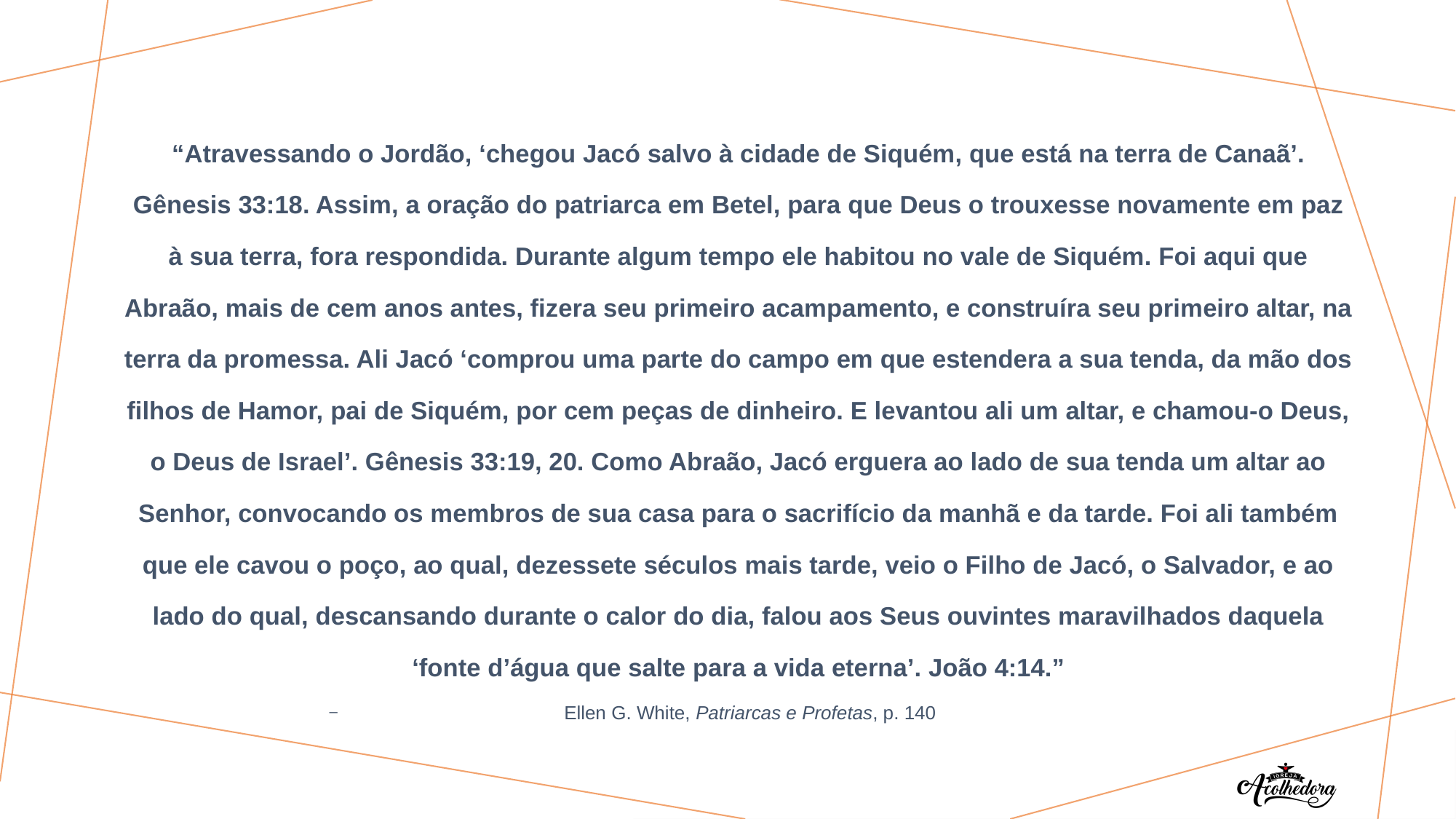

“Atravessando o Jordão, ‘chegou Jacó salvo à cidade de Siquém, que está na terra de Canaã’. Gênesis 33:18. Assim, a oração do patriarca em Betel, para que Deus o trouxesse novamente em paz à sua terra, fora respondida. Durante algum tempo ele habitou no vale de Siquém. Foi aqui que Abraão, mais de cem anos antes, fizera seu primeiro acampamento, e construíra seu primeiro altar, na terra da promessa. Ali Jacó ‘comprou uma parte do campo em que estendera a sua tenda, da mão dos filhos de Hamor, pai de Siquém, por cem peças de dinheiro. E levantou ali um altar, e chamou-o Deus, o Deus de Israel’. Gênesis 33:19, 20. Como Abraão, Jacó erguera ao lado de sua tenda um altar ao Senhor, convocando os membros de sua casa para o sacrifício da manhã e da tarde. Foi ali também que ele cavou o poço, ao qual, dezessete séculos mais tarde, veio o Filho de Jacó, o Salvador, e ao lado do qual, descansando durante o calor do dia, falou aos Seus ouvintes maravilhados daquela ‘fonte d’água que salte para a vida eterna’. João 4:14.”
Ellen G. White, Patriarcas e Profetas, p. 140